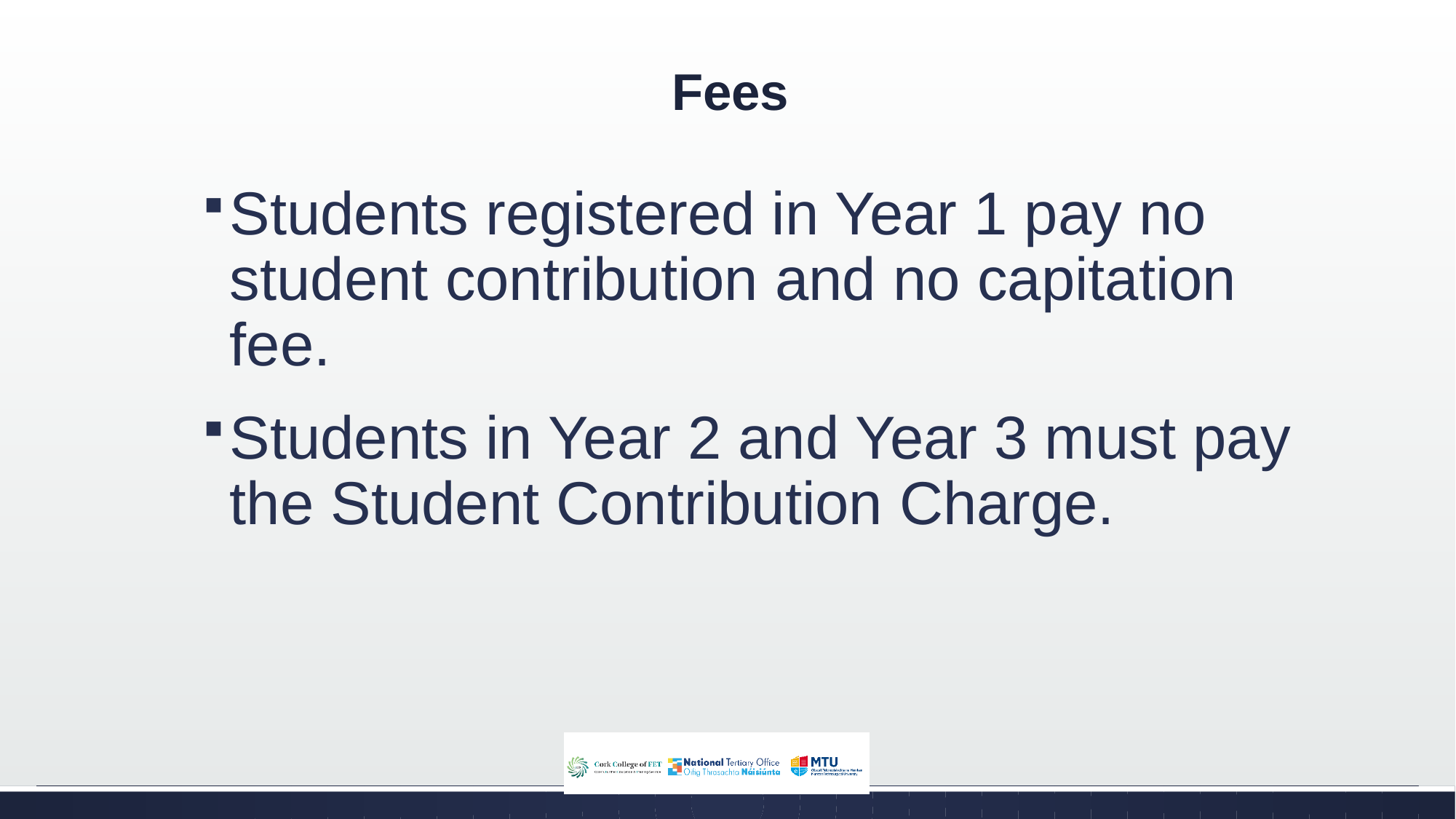

# Fees
Students registered in Year 1 pay no student contribution and no capitation fee.
Students in Year 2 and Year 3 must pay the Student Contribution Charge.